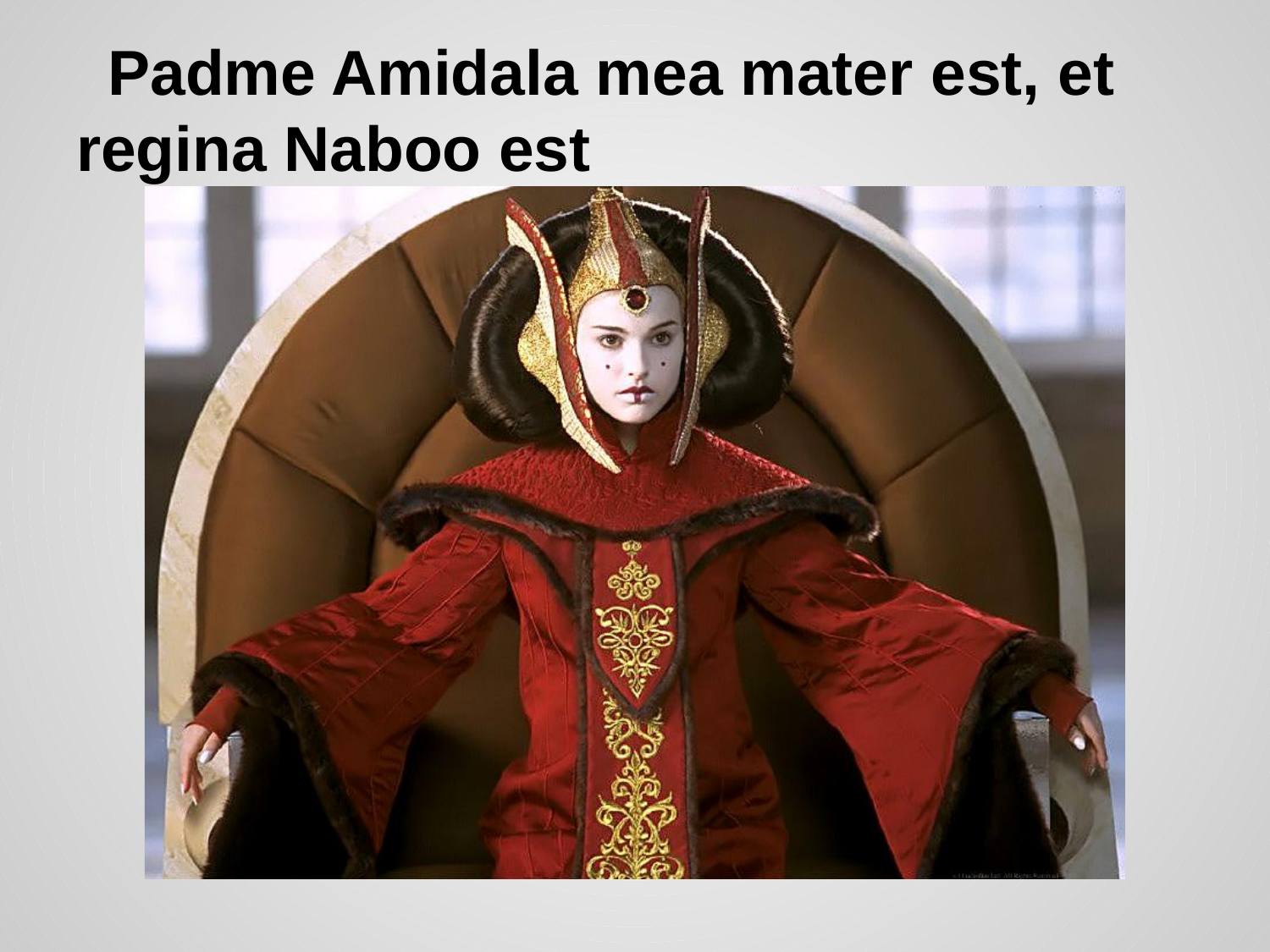

# Padme Amidala mea mater est, et regina Naboo est